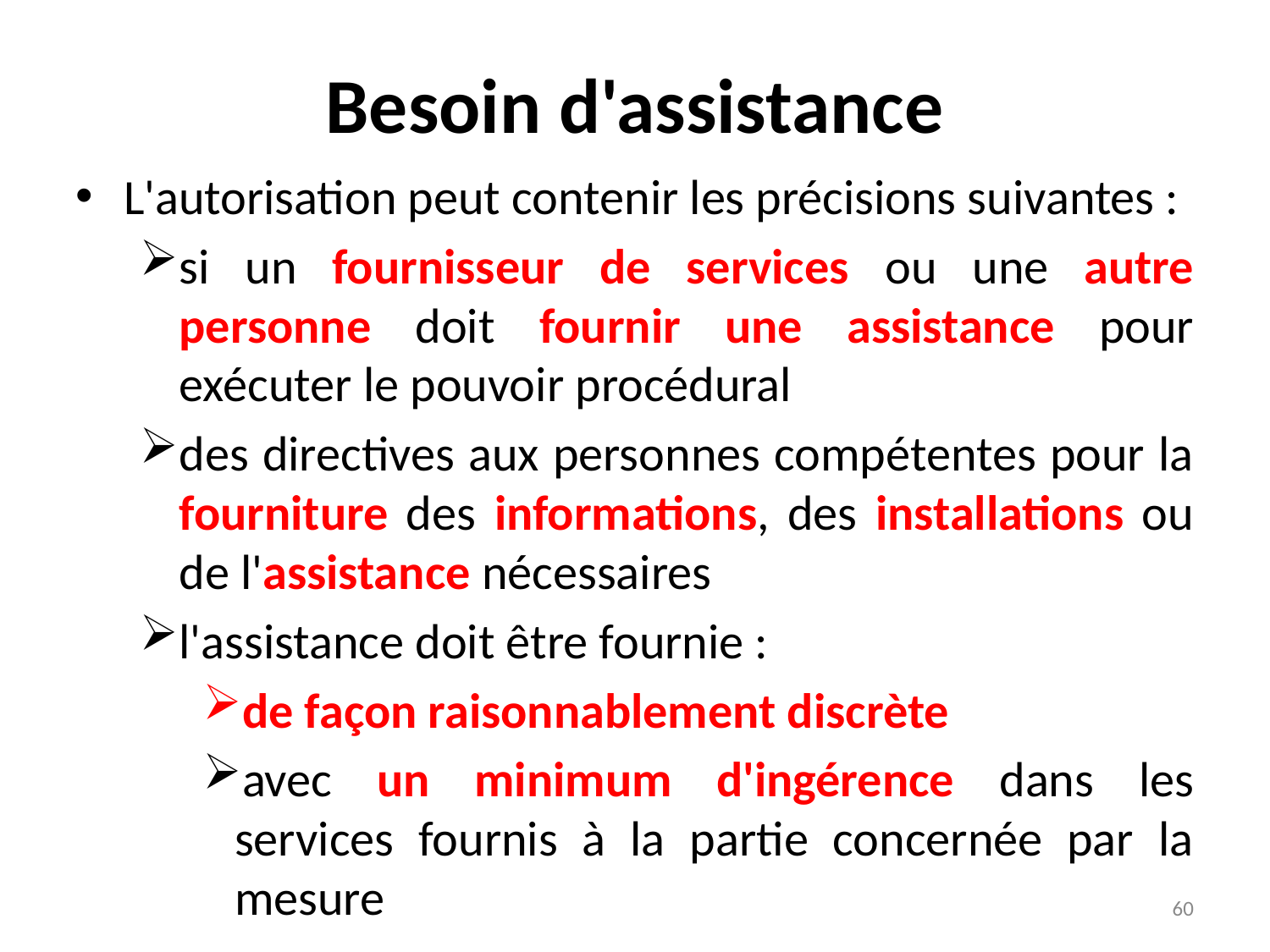

# Besoin d'assistance
L'autorisation peut contenir les précisions suivantes :
si un fournisseur de services ou une autre personne doit fournir une assistance pour exécuter le pouvoir procédural
des directives aux personnes compétentes pour la fourniture des informations, des installations ou de l'assistance nécessaires
l'assistance doit être fournie :
de façon raisonnablement discrète
avec un minimum d'ingérence dans les services fournis à la partie concernée par la mesure
60